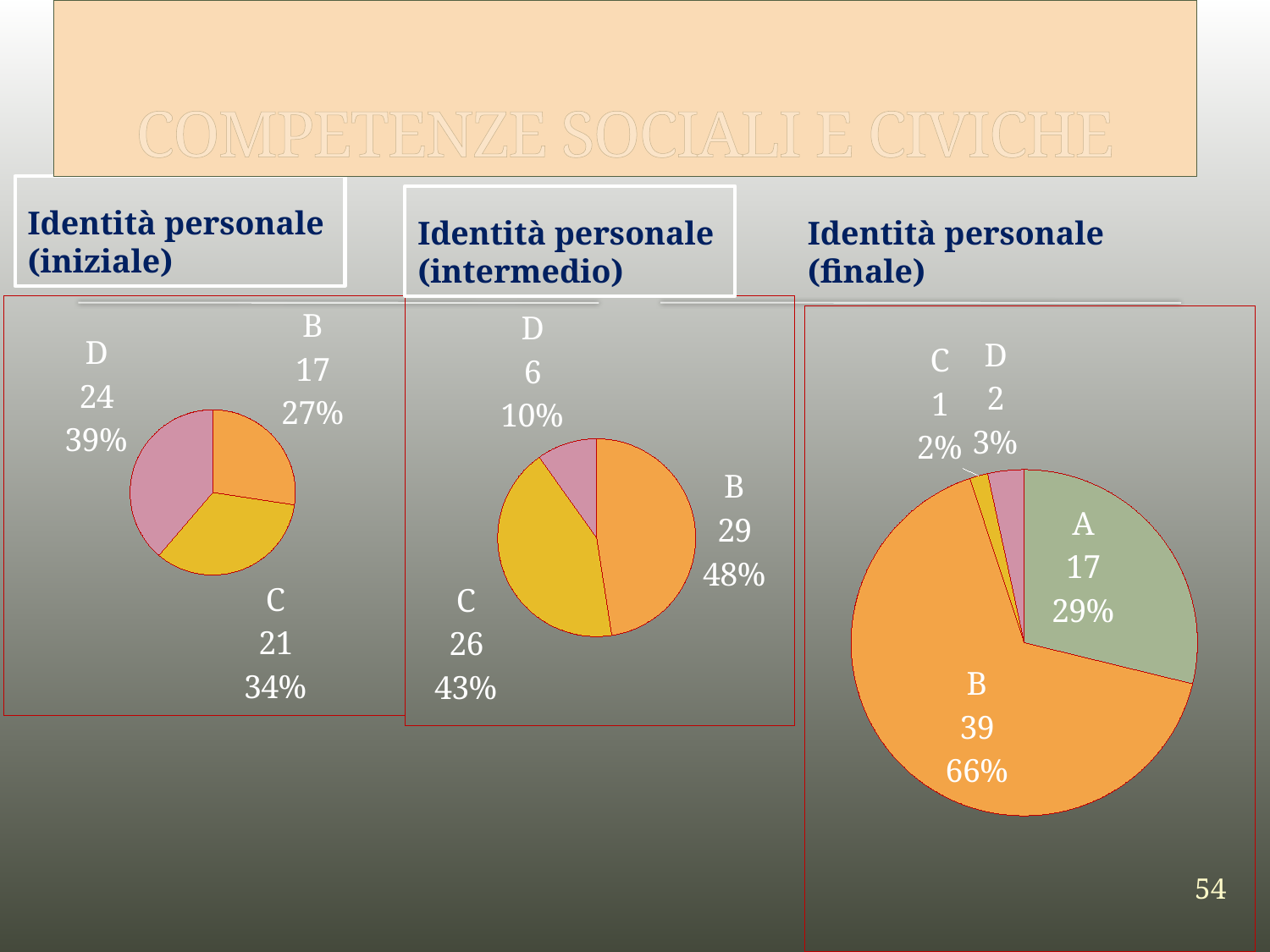

# COMPETENZE SOCIALI E CIVICHE
Identità personale
(iniziale)

Identità personale
(intermedio)

Identità personale
(finale)

### Chart

| Category | Vendite |
|---|---|
| A | 0.0 |
| B | 17.0 |
| C | 21.0 |
| D | 24.0 |

### Chart

| Category | Vendite |
|---|---|
| A | 0.0 |
| B | 29.0 |
| C | 26.0 |
| D | 6.0 |

### Chart

| Category | Vendite |
|---|---|
| A | 17.0 |
| B | 39.0 |
| C | 1.0 |
| D | 2.0 |
54